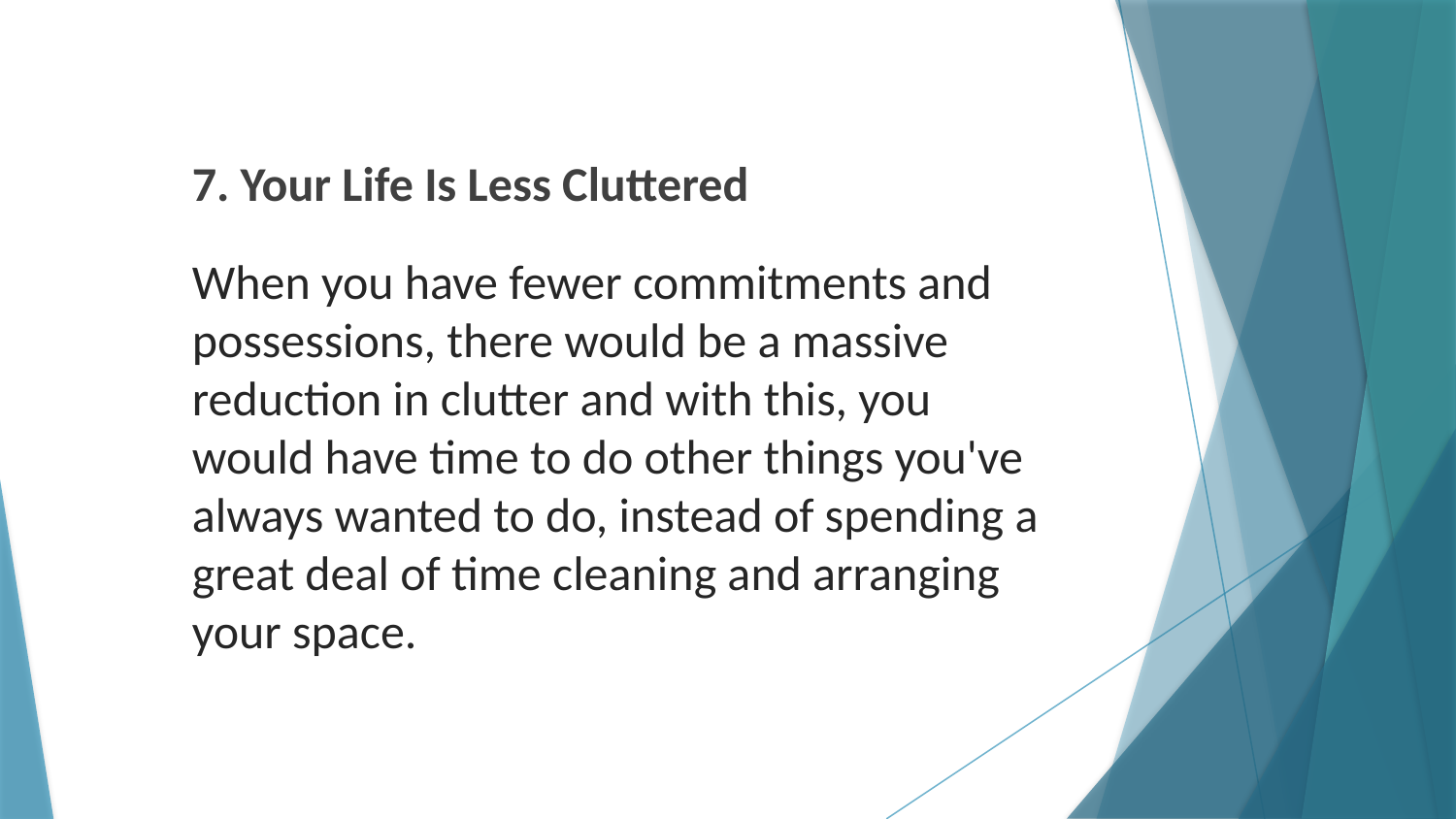

7. Your Life Is Less Cluttered
When you have fewer commitments and possessions, there would be a massive reduction in clutter and with this, you would have time to do other things you've always wanted to do, instead of spending a great deal of time cleaning and arranging your space.